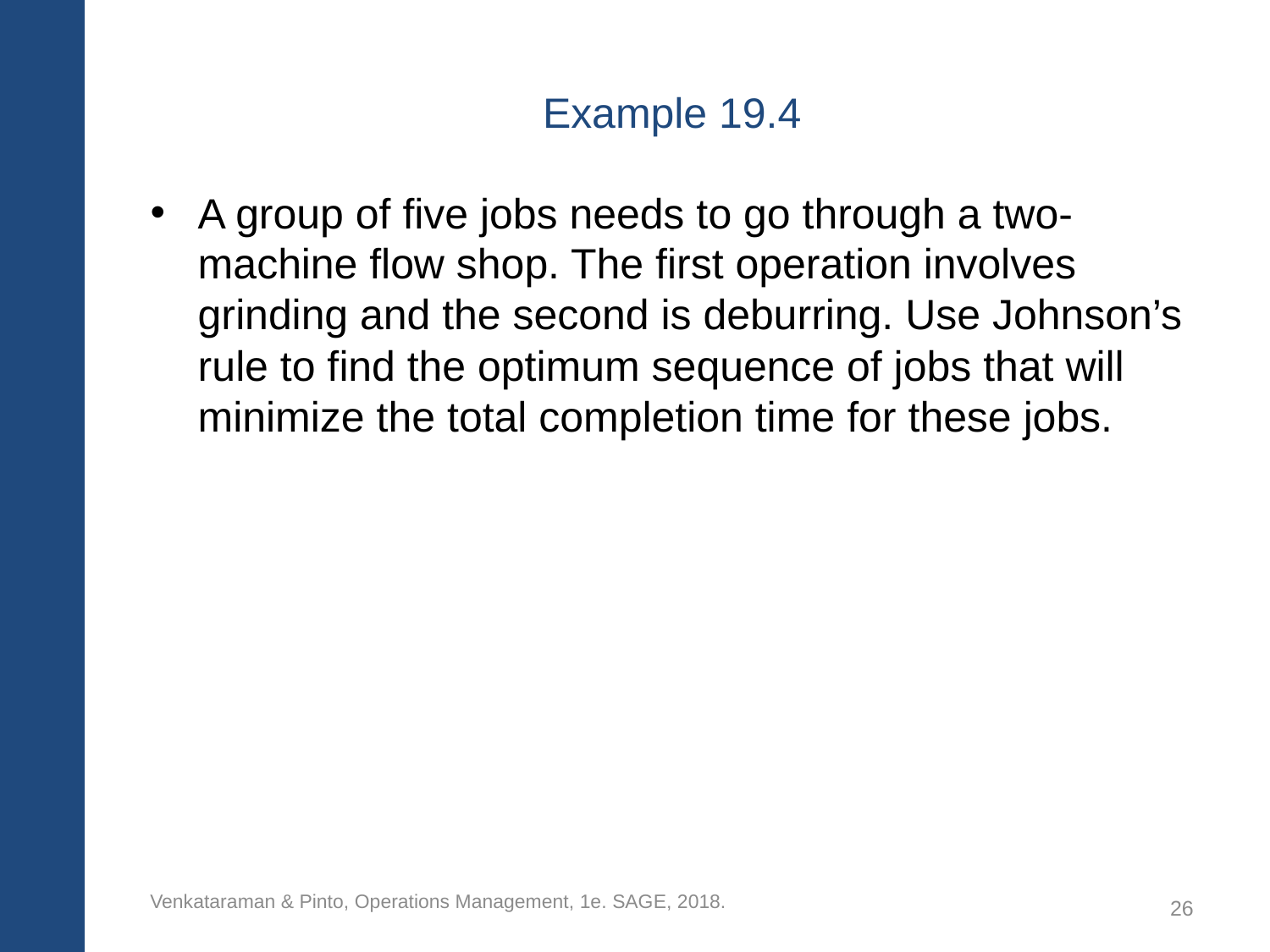

# Example 19.4
A group of five jobs needs to go through a two-machine flow shop. The first operation involves grinding and the second is deburring. Use Johnson’s rule to find the optimum sequence of jobs that will minimize the total completion time for these jobs.
Venkataraman & Pinto, Operations Management, 1e. SAGE, 2018.
26